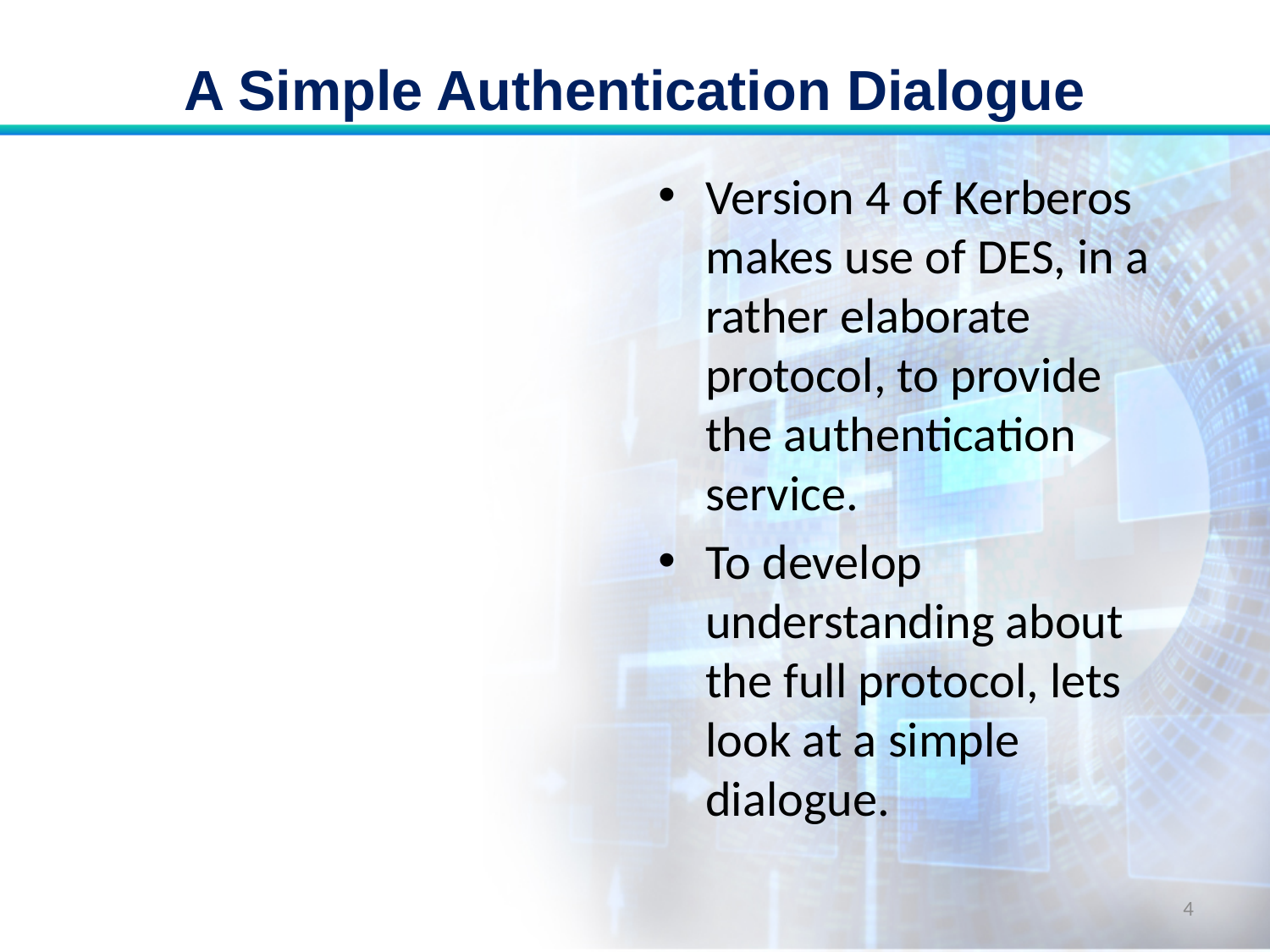

# A Simple Authentication Dialogue
Version 4 of Kerberos makes use of DES, in a rather elaborate protocol, to provide the authentication service.
To develop understanding about the full protocol, lets look at a simple dialogue.
4